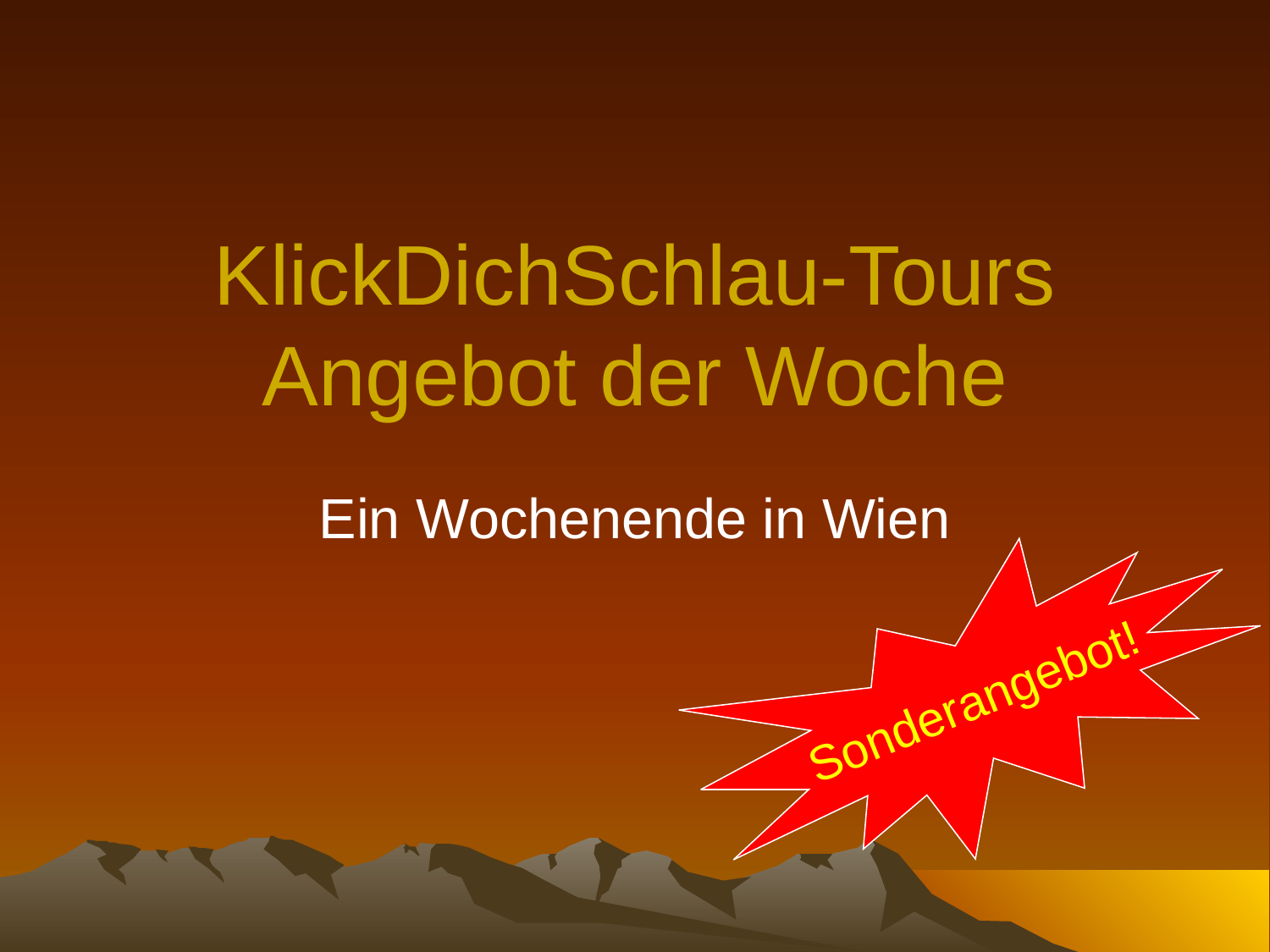

# KlickDichSchlau-Tours Angebot der Woche
Ein Wochenende in Wien
Sonderangebot!